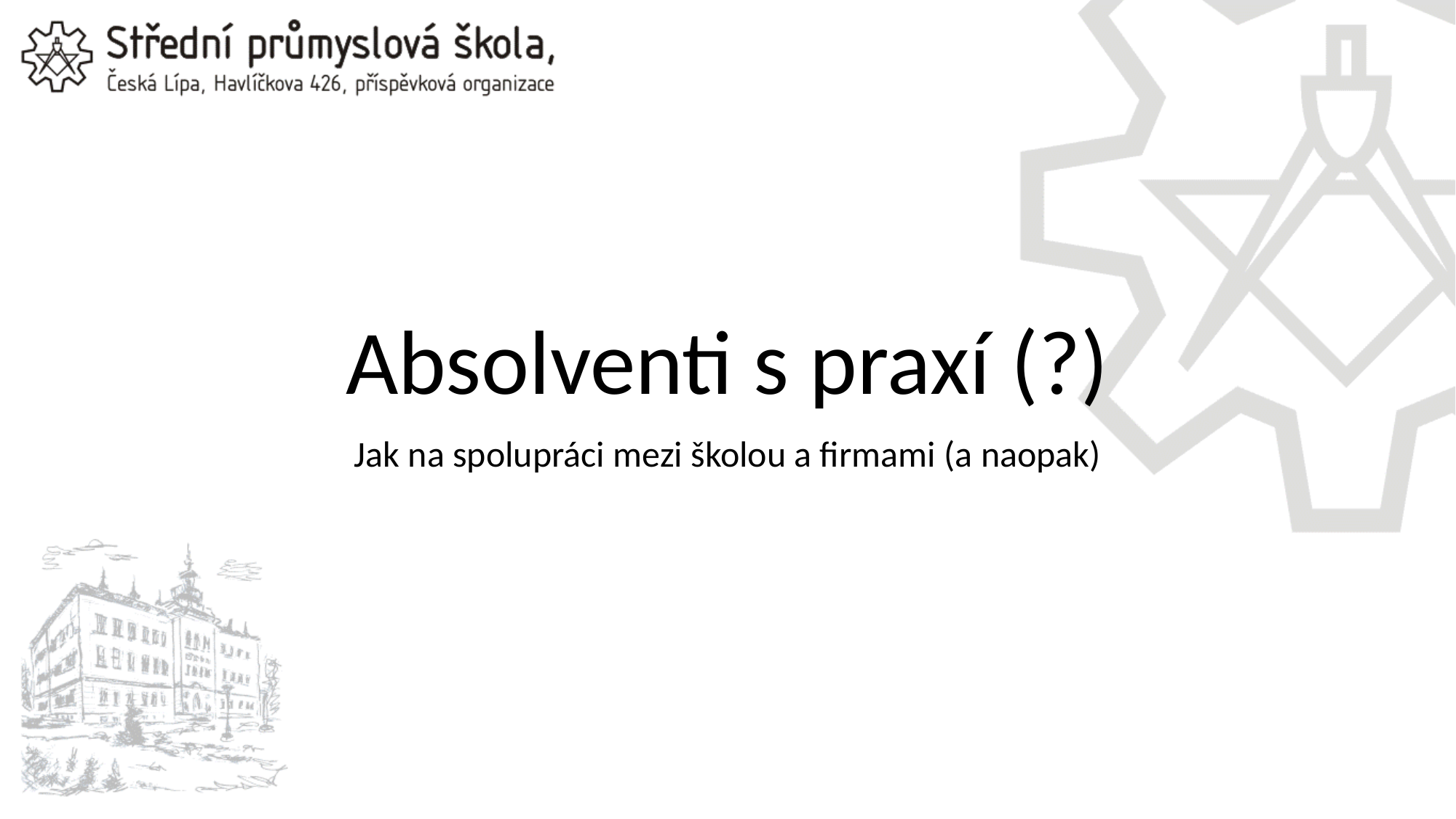

# Absolventi s praxí (?)
Jak na spolupráci mezi školou a firmami (a naopak)